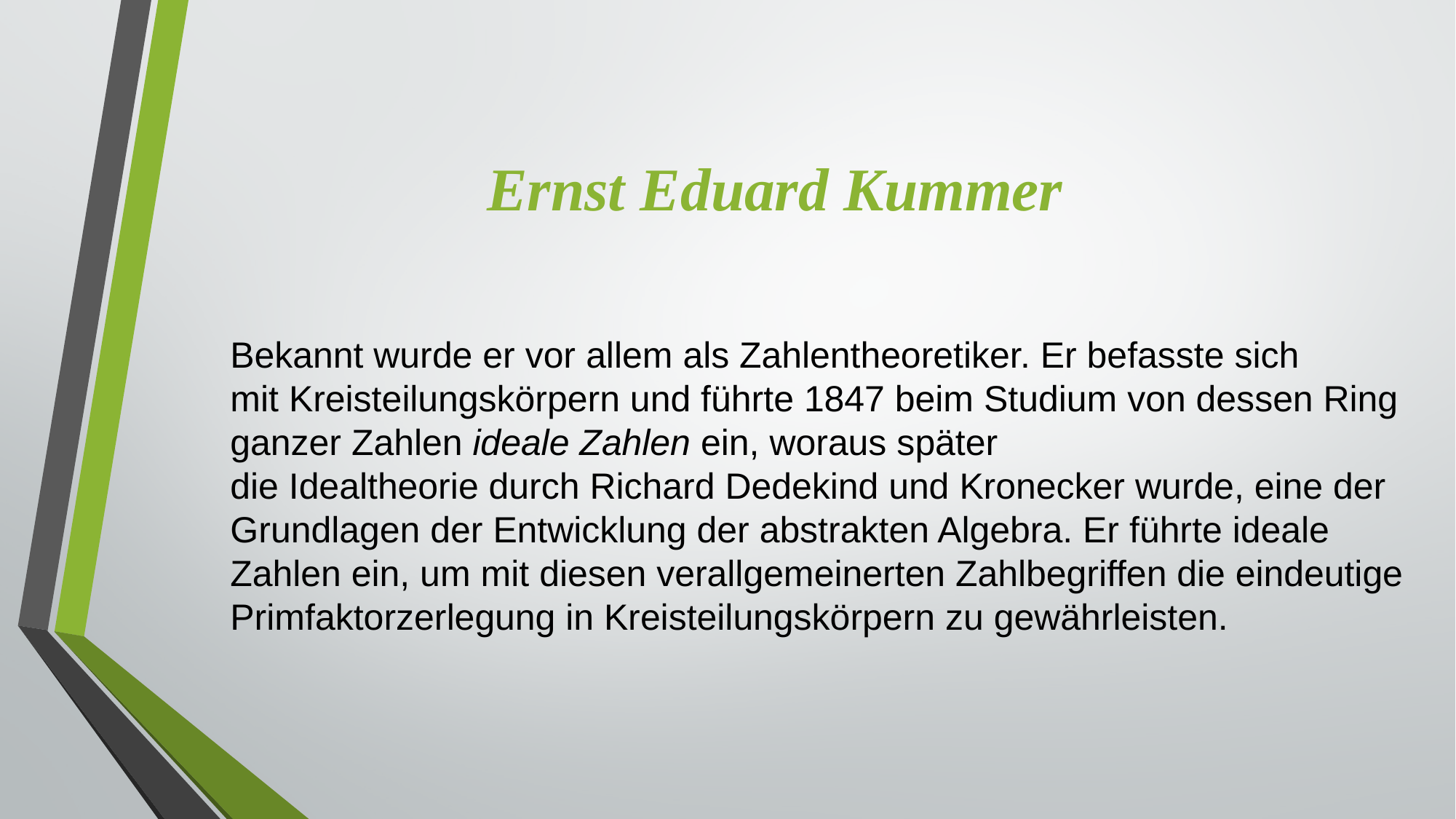

# Ernst Eduard Kummer
Bekannt wurde er vor allem als Zahlentheoretiker. Er befasste sich mit Kreisteilungskörpern und führte 1847 beim Studium von dessen Ring ganzer Zahlen ideale Zahlen ein, woraus später die Idealtheorie durch Richard Dedekind und Kronecker wurde, eine der Grundlagen der Entwicklung der abstrakten Algebra. Er führte ideale Zahlen ein, um mit diesen verallgemeinerten Zahlbegriffen die eindeutige Primfaktorzerlegung in Kreisteilungskörpern zu gewährleisten.